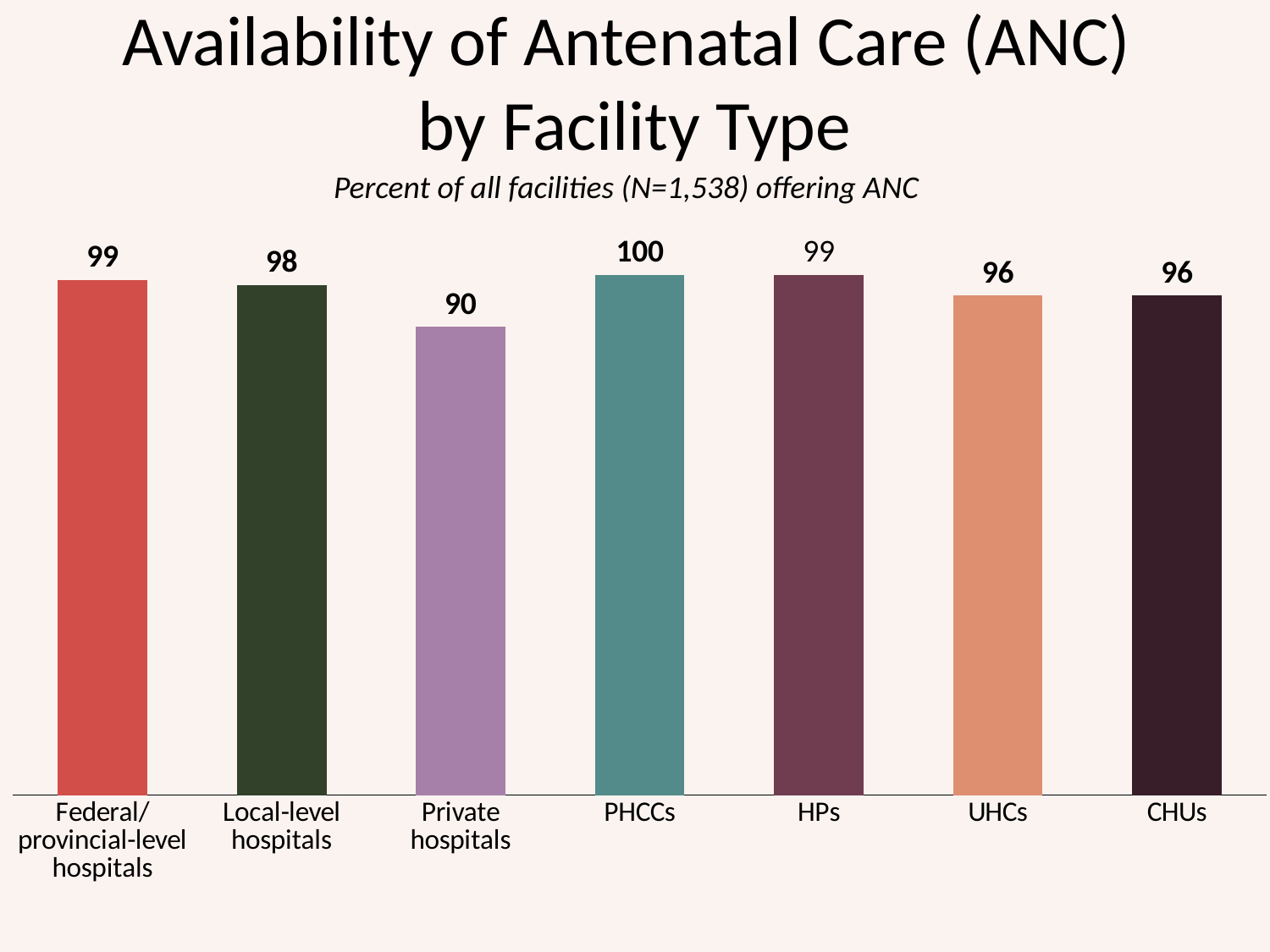

Availability of Antenatal Care (ANC)
by Facility Type
Percent of all facilities (N=1,538) offering ANC

### Chart

| Category | ANC |
|---|---|
| Federal/ provincial-level hospitals | 99.0 |
| Local-level hospitals | 98.0 |
| Private hospitals | 90.0 |
| PHCCs | 100.0 |
| HPs | 100.0 |
| UHCs | 96.0 |
| CHUs | 96.0 |